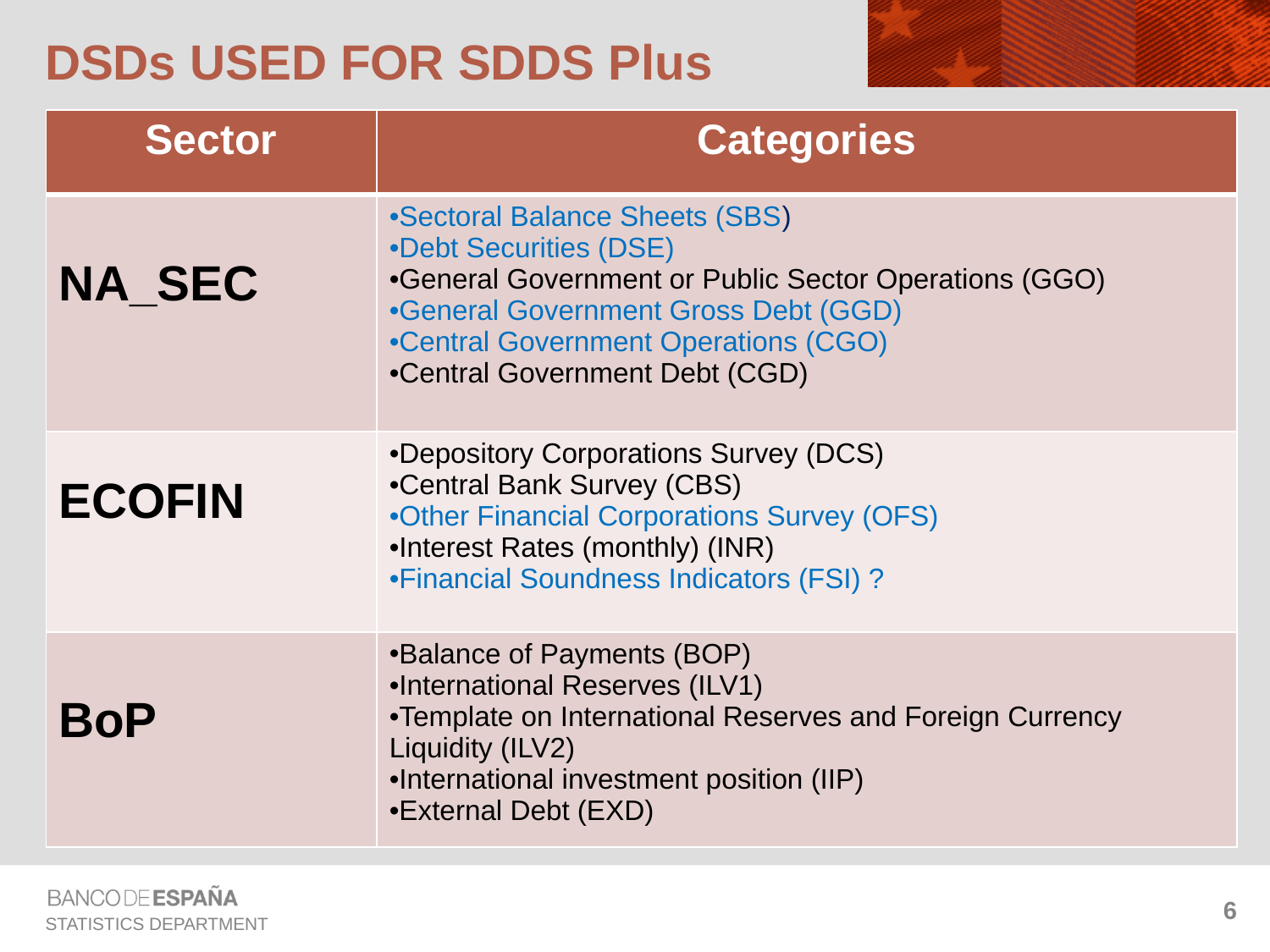

# DSDs USED FOR SDDS Plus
| Sector | Categories |
| --- | --- |
| NA\_SEC | Sectoral Balance Sheets (SBS) Debt Securities (DSE) General Government or Public Sector Operations (GGO) General Government Gross Debt (GGD) Central Government Operations (CGO) Central Government Debt (CGD) |
| ECOFIN | Depository Corporations Survey (DCS) Central Bank Survey (CBS) Other Financial Corporations Survey (OFS) Interest Rates (monthly) (INR) Financial Soundness Indicators (FSI) ? |
| BoP | Balance of Payments (BOP) International Reserves (ILV1) Template on International Reserves and Foreign Currency Liquidity (ILV2) International investment position (IIP) External Debt (EXD) |
6